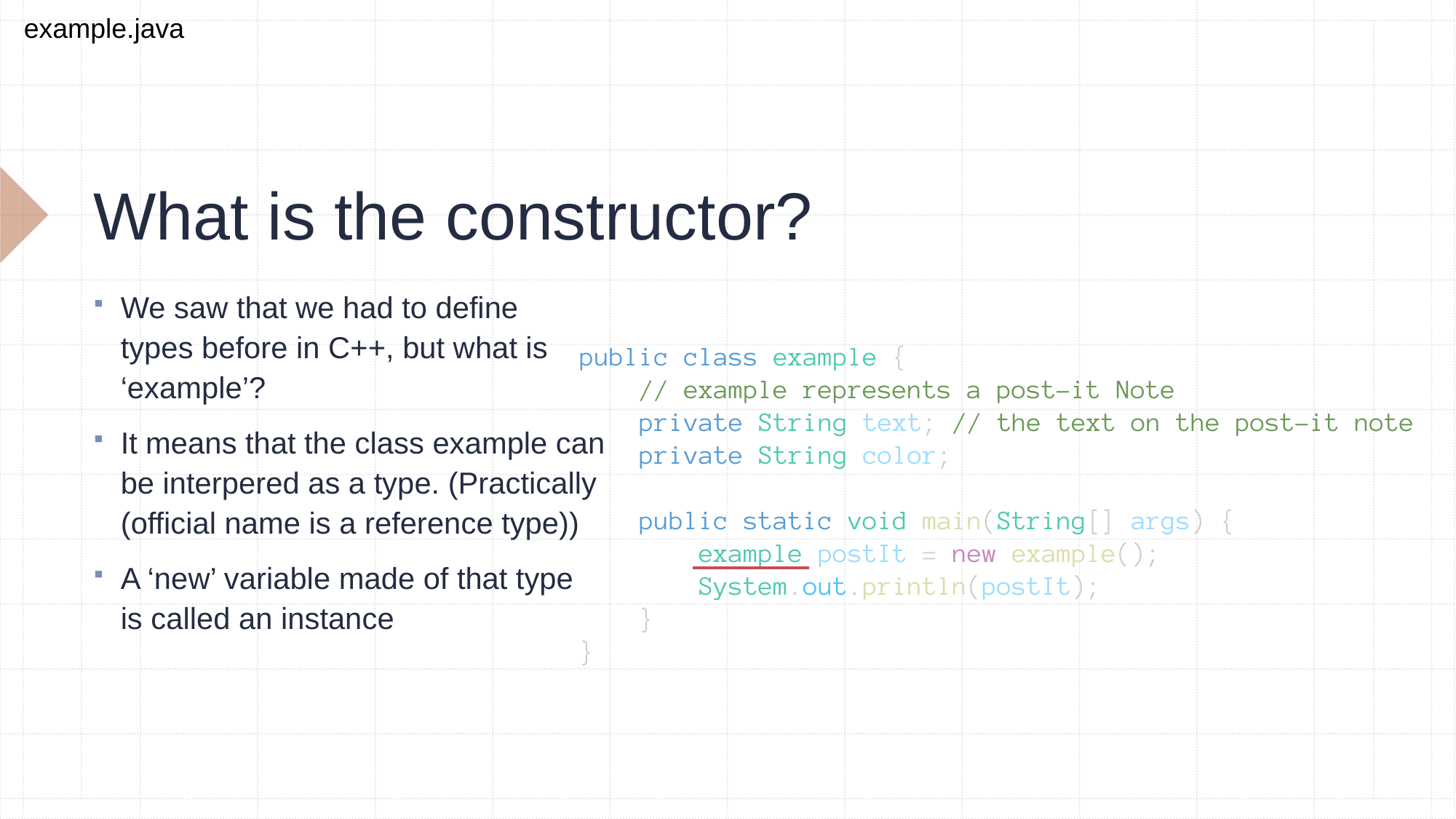

example.java
# What is the constructor?
We saw that we had to define
types before in C++, but what is
‘example’?
It means that the class example can
be interpered as a type. (Practically
(official name is a reference type))
A ‘new’ variable made of that type
is called an instance
public class example {
    // example represents a post-it Note
    private String text; // the text on the post-it note
    private String color;
    public static void main(String[] args) {
        example postIt = new example();
        System.out.println(postIt);
    }
}